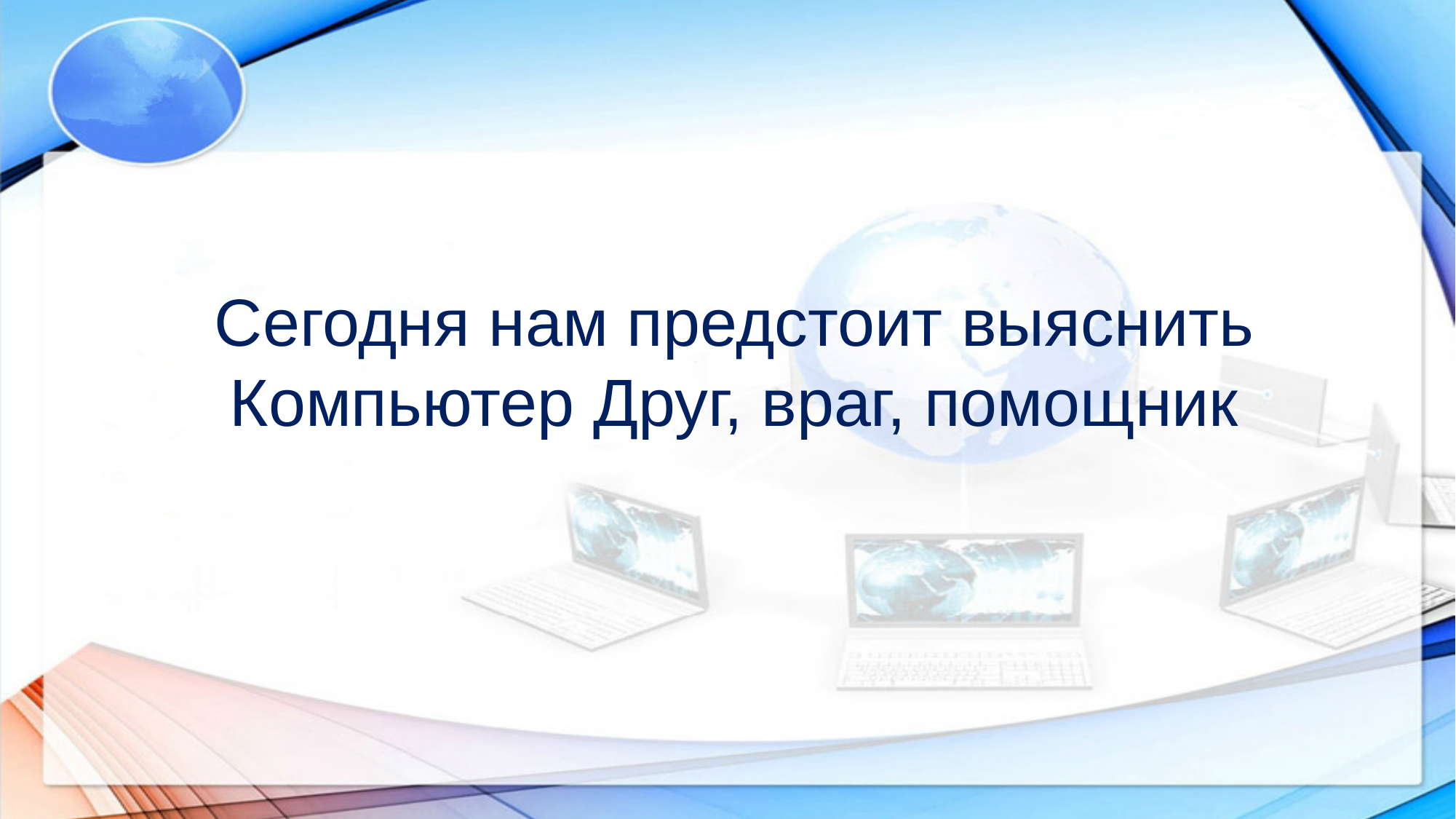

# Сегодня нам предстоит выяснить Компьютер Друг, враг, помощник